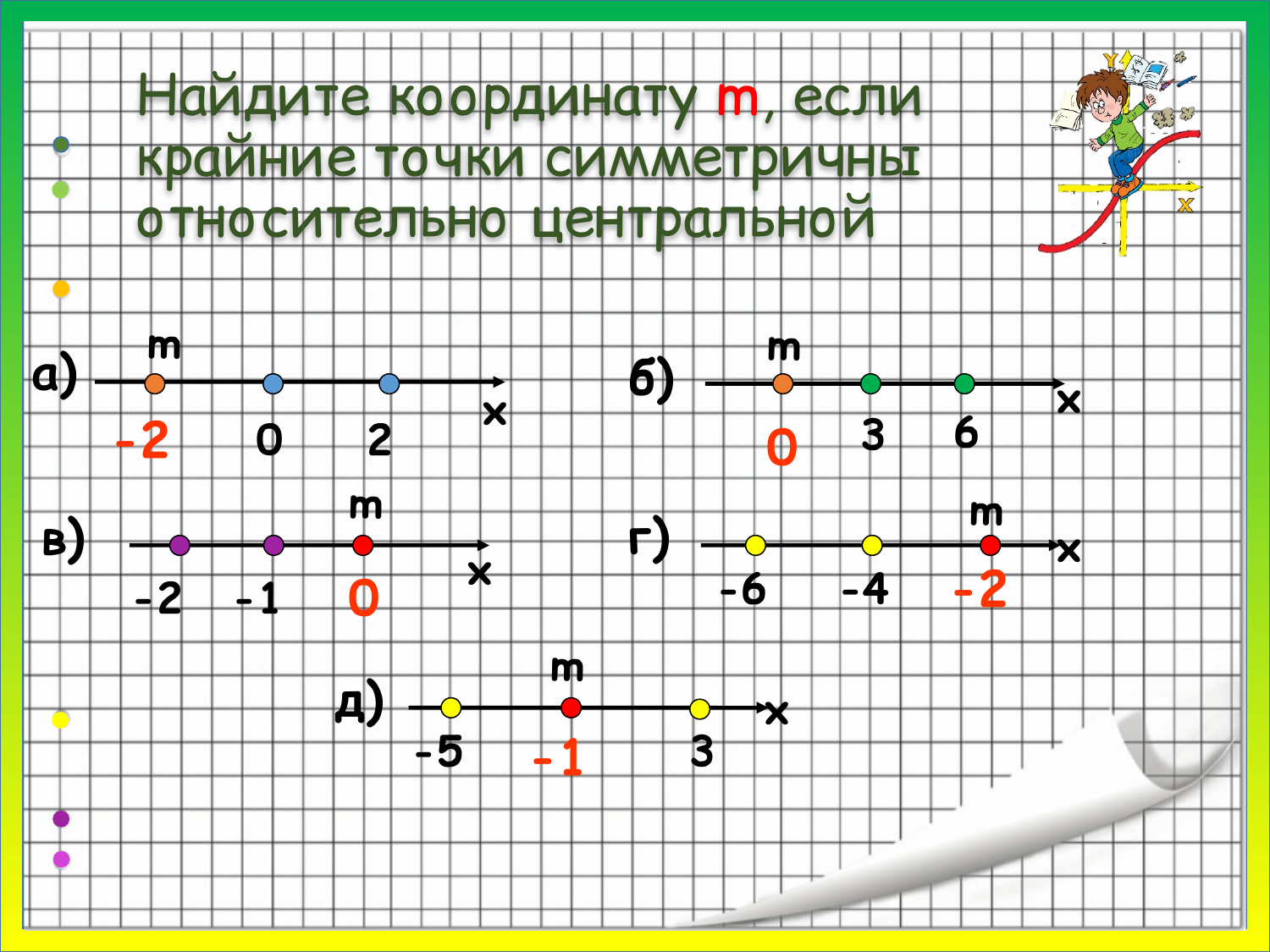

# Найдите координату m, если крайние точки симметричны относительно центральной
m
m
а)
б)
x

x

6
3
-2
0
2
0
m
m
г)
в)
x

x

-2
-6
-4
0
-2
-1
m
д)
x

3
-5
-1